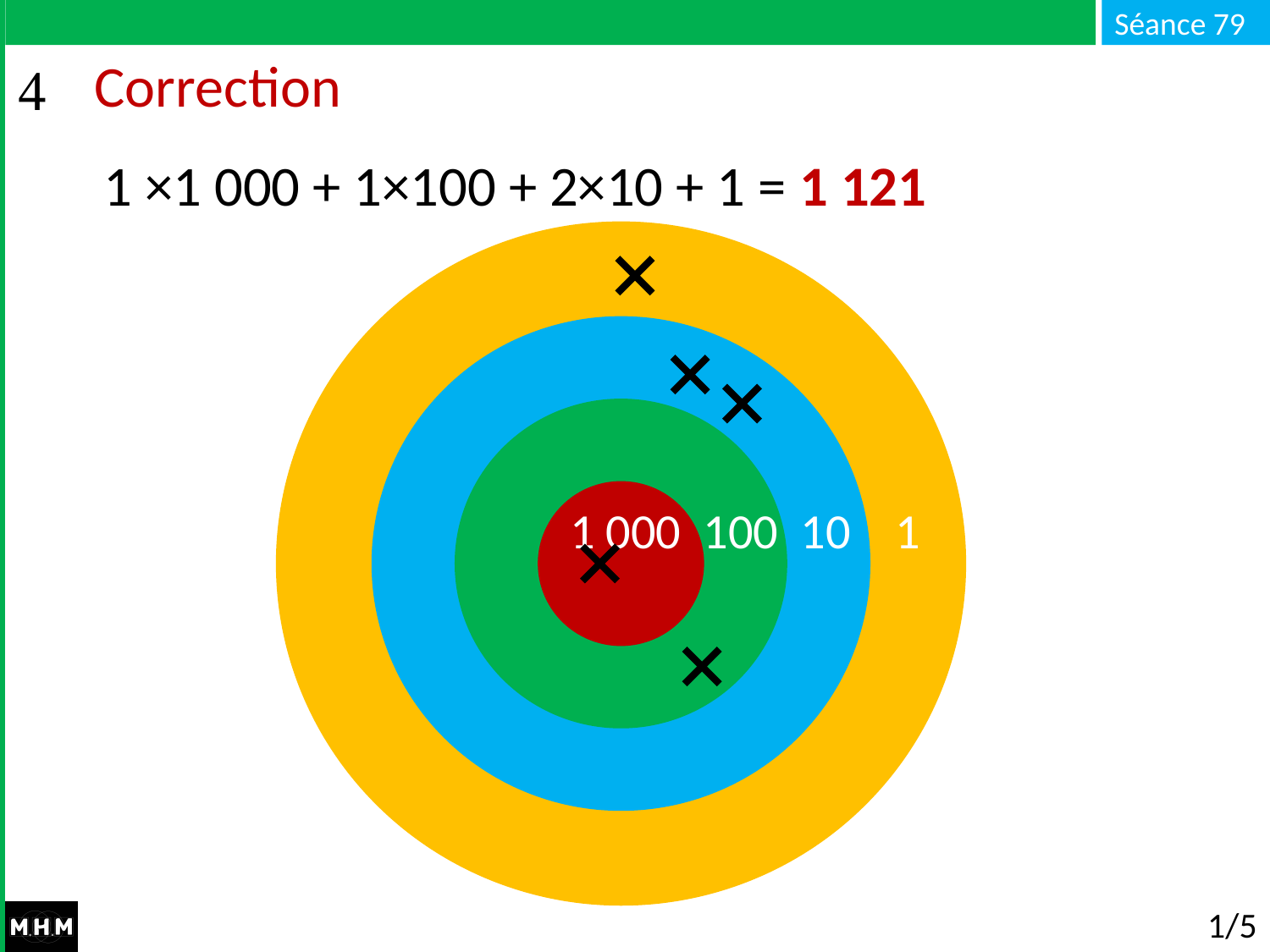

# Correction
1 ×1 000 + 1×100 + 2×10 + 1 = 1 121

1 000  100  10    1

1/5